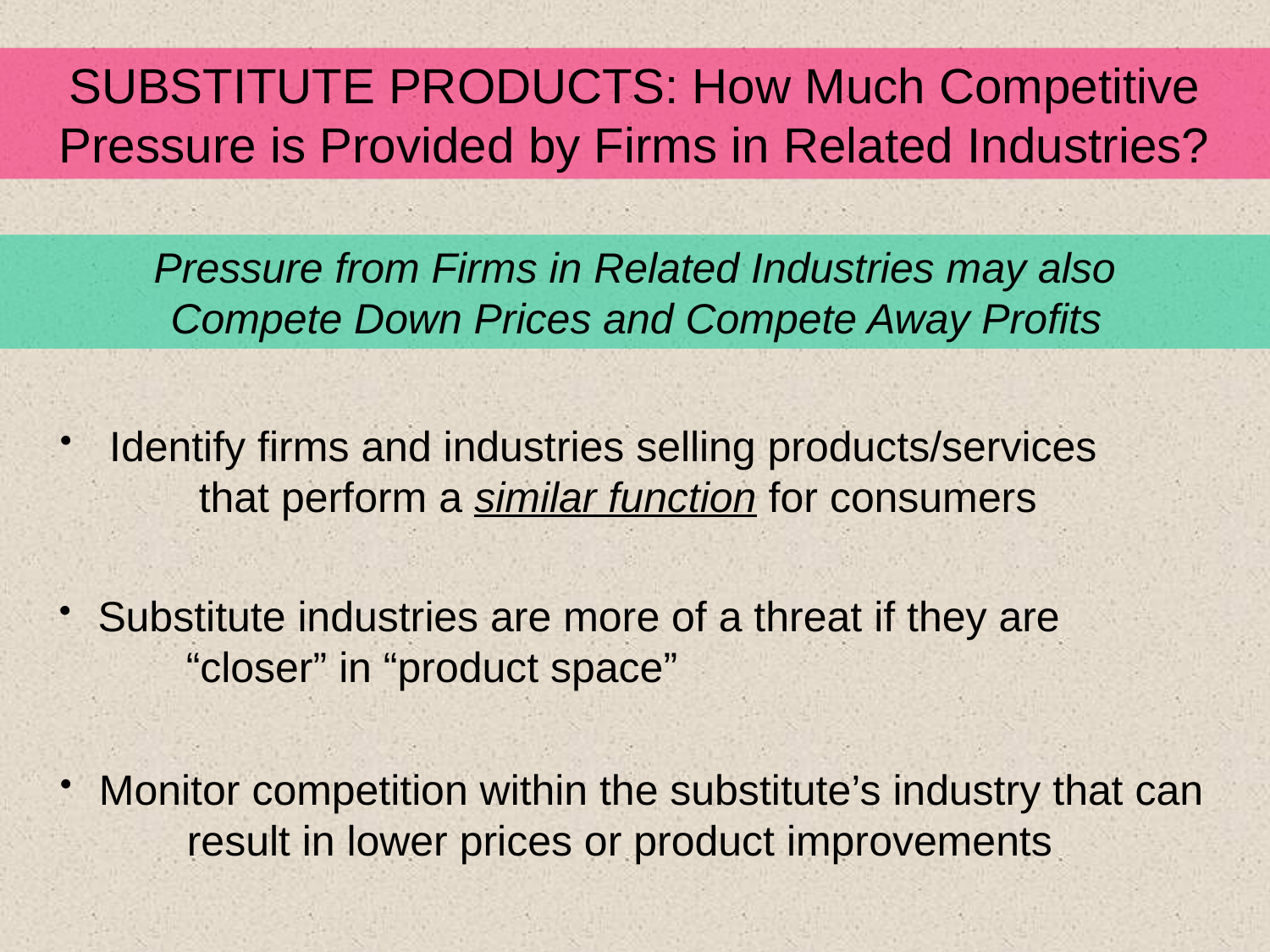

SUBSTITUTE PRODUCTS: How Much Competitive Pressure is Provided by Firms in Related Industries?
Pressure from Firms in Related Industries may also
 Compete Down Prices and Compete Away Profits
  Identify firms and industries selling products/services
	 that perform a similar function for consumers
 Substitute industries are more of a threat if they are
	“closer” in “product space”
 Monitor competition within the substitute’s industry that can
	result in lower prices or product improvements